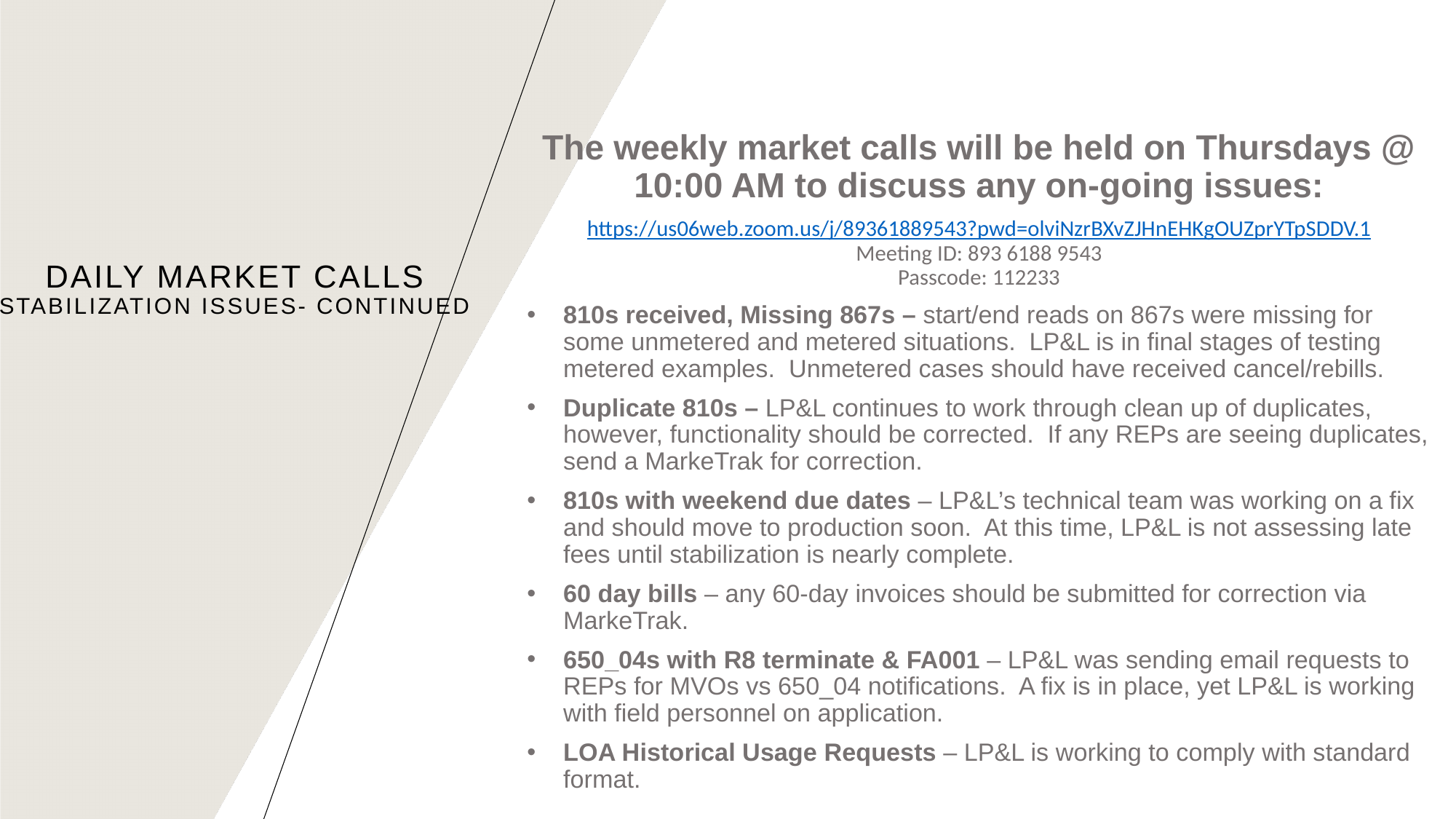

The weekly market calls will be held on Thursdays @ 10:00 AM to discuss any on-going issues:
https://us06web.zoom.us/j/89361889543?pwd=olviNzrBXvZJHnEHKgOUZprYTpSDDV.1
Meeting ID: 893 6188 9543
Passcode: 112233
810s received, Missing 867s – start/end reads on 867s were missing for some unmetered and metered situations.  LP&L is in final stages of testing metered examples.  Unmetered cases should have received cancel/rebills.
Duplicate 810s – LP&L continues to work through clean up of duplicates, however, functionality should be corrected.  If any REPs are seeing duplicates, send a MarkeTrak for correction.
810s with weekend due dates – LP&L’s technical team was working on a fix and should move to production soon.  At this time, LP&L is not assessing late fees until stabilization is nearly complete.
60 day bills – any 60-day invoices should be submitted for correction via MarkeTrak.
650_04s with R8 terminate & FA001 – LP&L was sending email requests to REPs for MVOs vs 650_04 notifications.  A fix is in place, yet LP&L is working with field personnel on application.
LOA Historical Usage Requests – LP&L is working to comply with standard format.

# Daily Market Calls Stabilization issues- continued